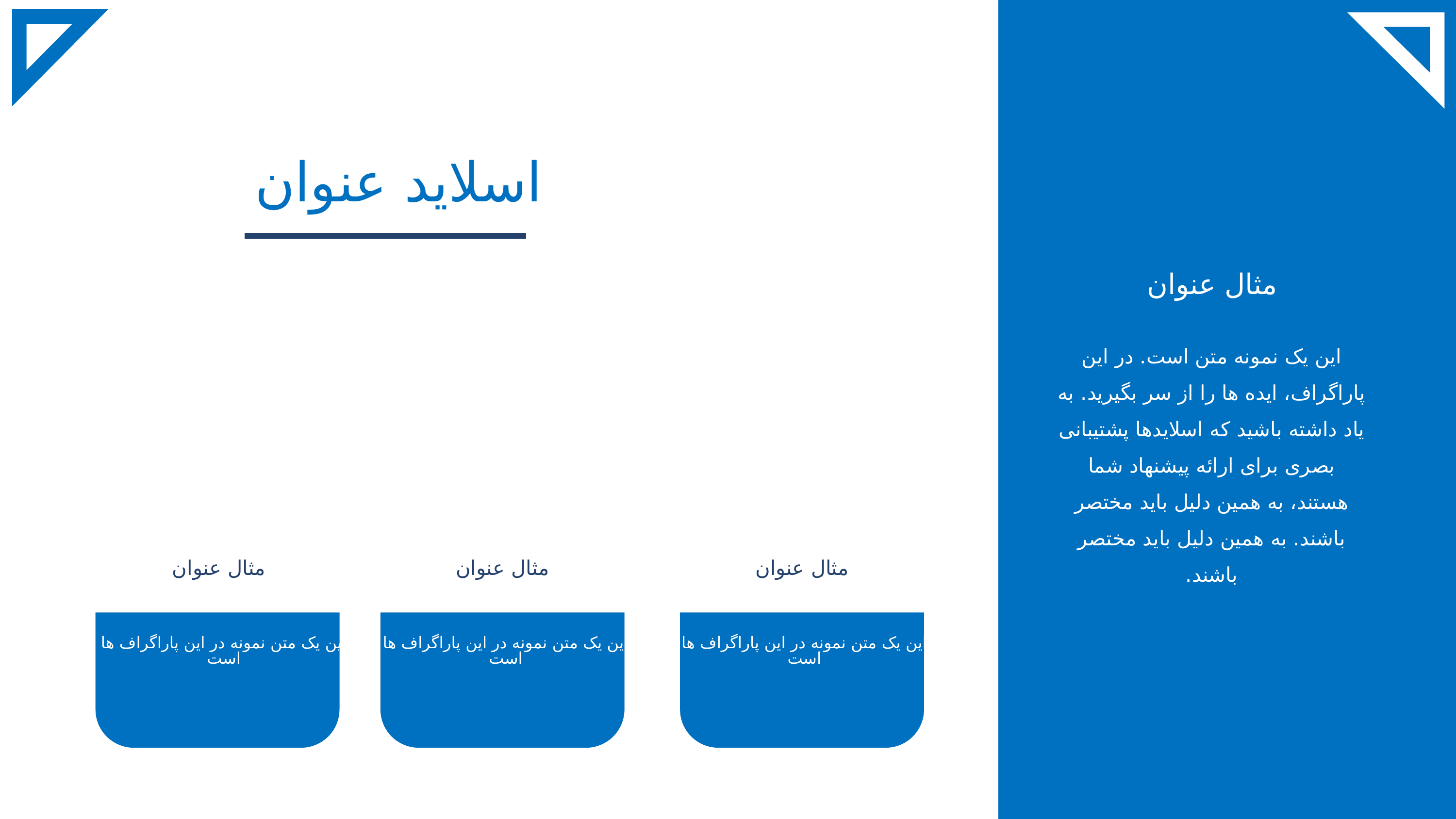

اسلاید عنوان

مثال عنوان

این یک نمونه متن است. در این پاراگراف، ایده ها را از سر بگیرید. به یاد داشته باشید که اسلایدها پشتیبانی بصری برای ارائه پیشنهاد شما هستند، به همین دلیل باید مختصر باشند. به همین دلیل باید مختصر باشند.

مثال عنوان
مثال عنوان
مثال عنوان
این یک متن نمونه در این پاراگراف ها است
این یک متن نمونه در این پاراگراف ها است
این یک متن نمونه در این پاراگراف ها است